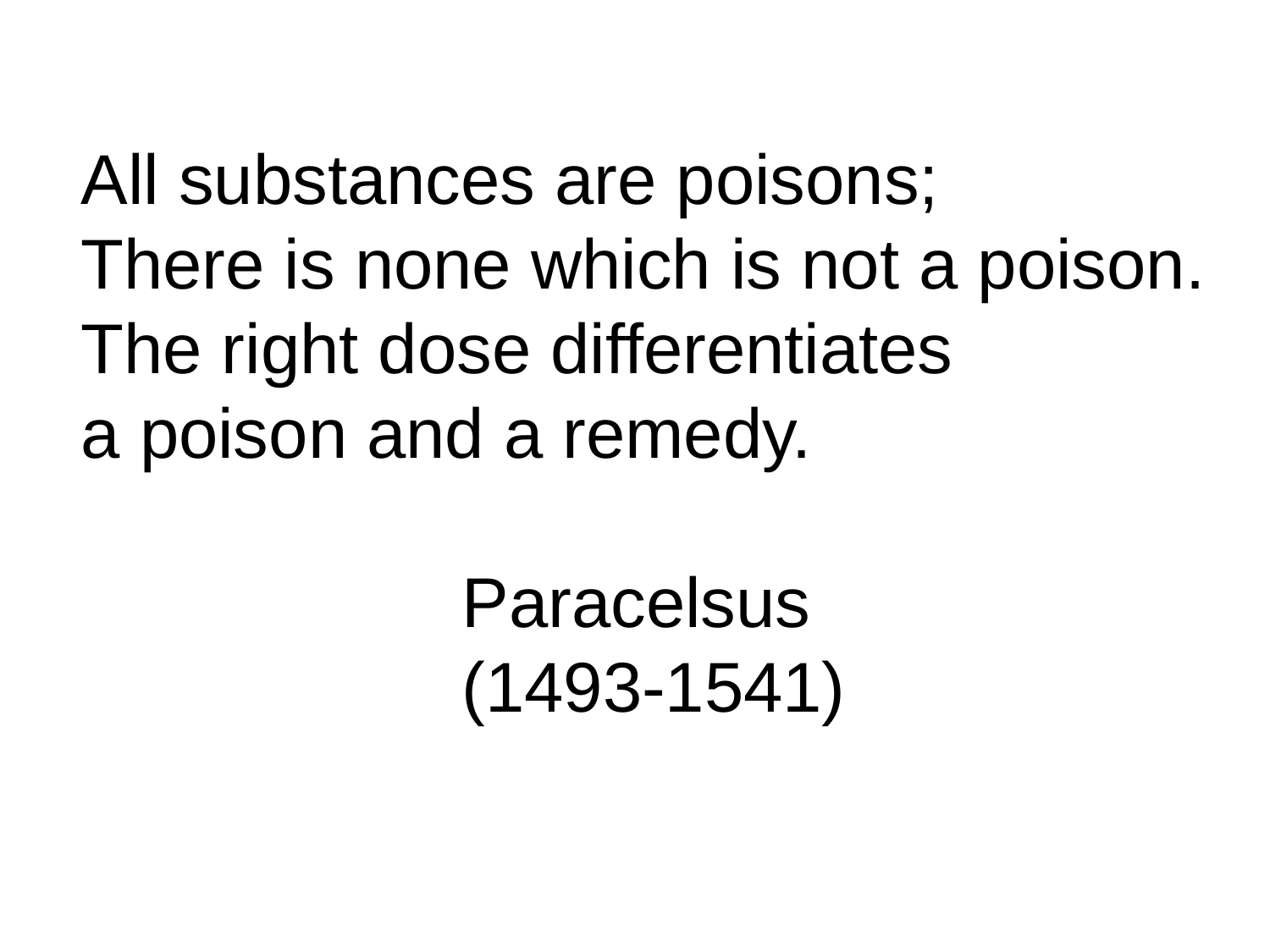

All substances are poisons;
There is none which is not a poison.
The right dose differentiates
a poison and a remedy.

			Paracelsus
			(1493-1541)